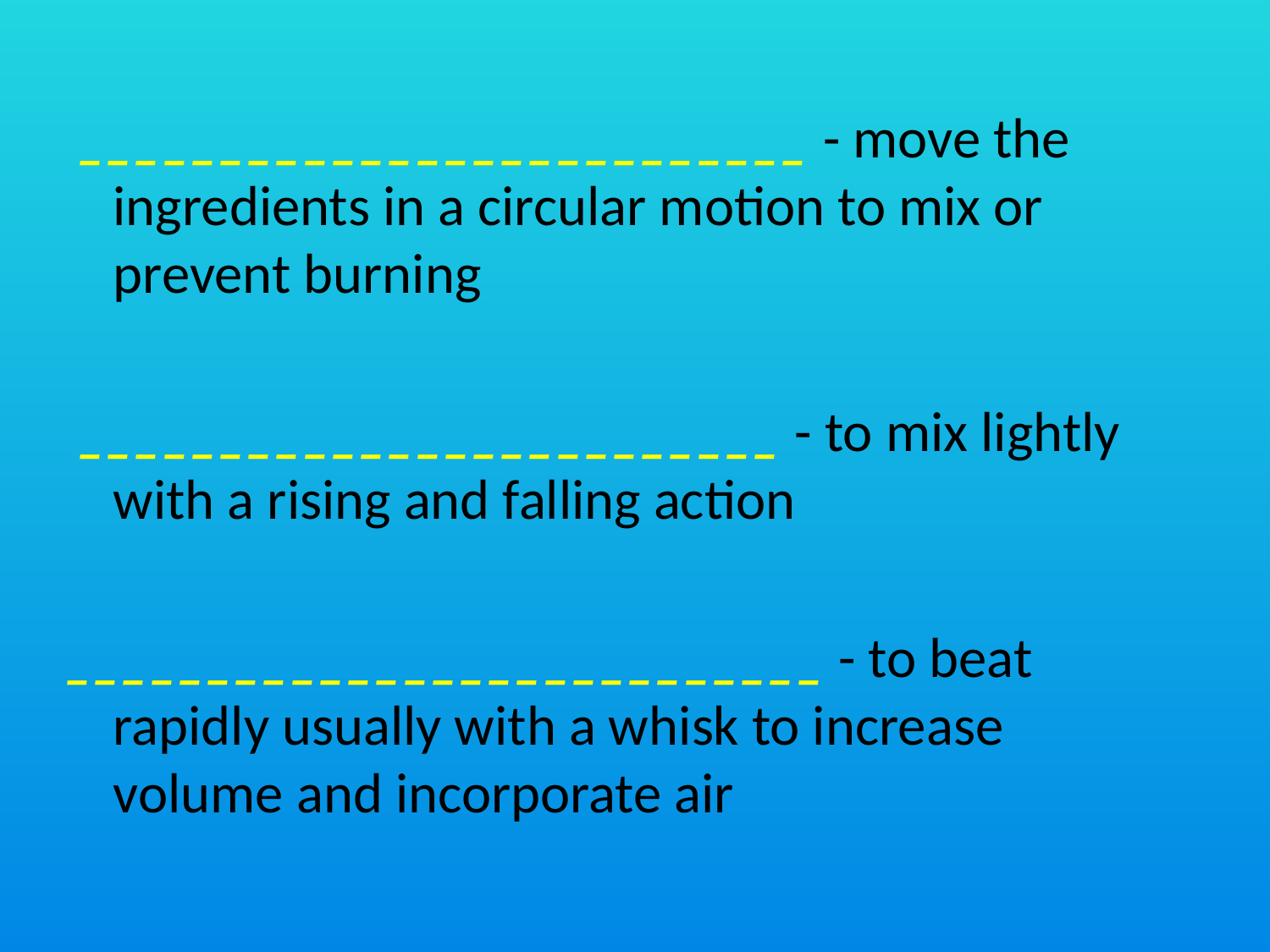

__________________________ - move the ingredients in a circular motion to mix or prevent burning

 _________________________ - to mix lightly with a rising and falling action

___________________________ - to beat rapidly usually with a whisk to increase volume and incorporate air